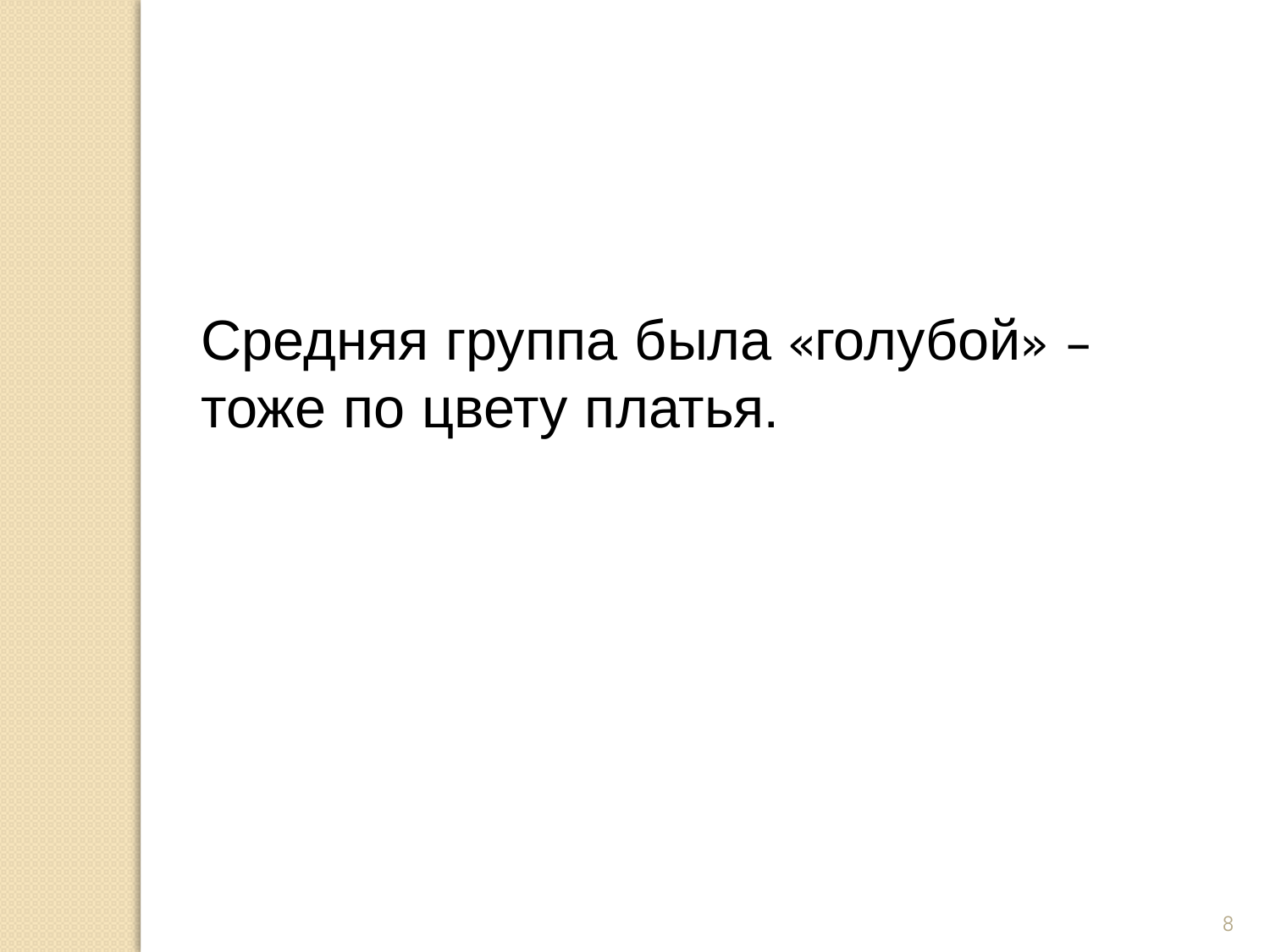

Средняя группа была «голубой» – тоже по цвету платья.
8